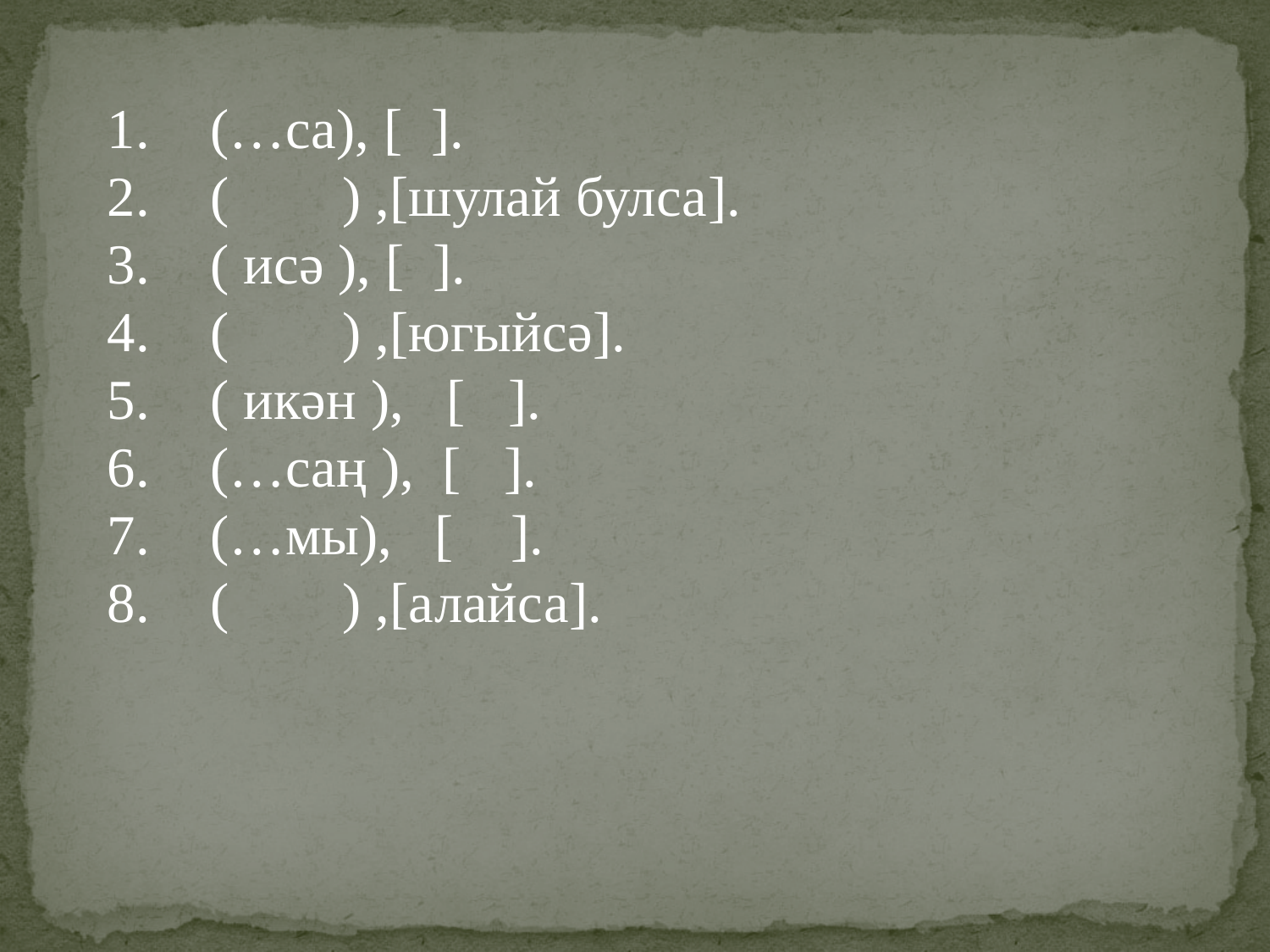

(…са), [  ].
(        ) ,[шулай булса].
( исә ), [  ].
(        ) ,[югыйсә].
( икән ),   [   ].
(…саң ),  [   ].
(…мы),   [    ].
(        ) ,[алайса].